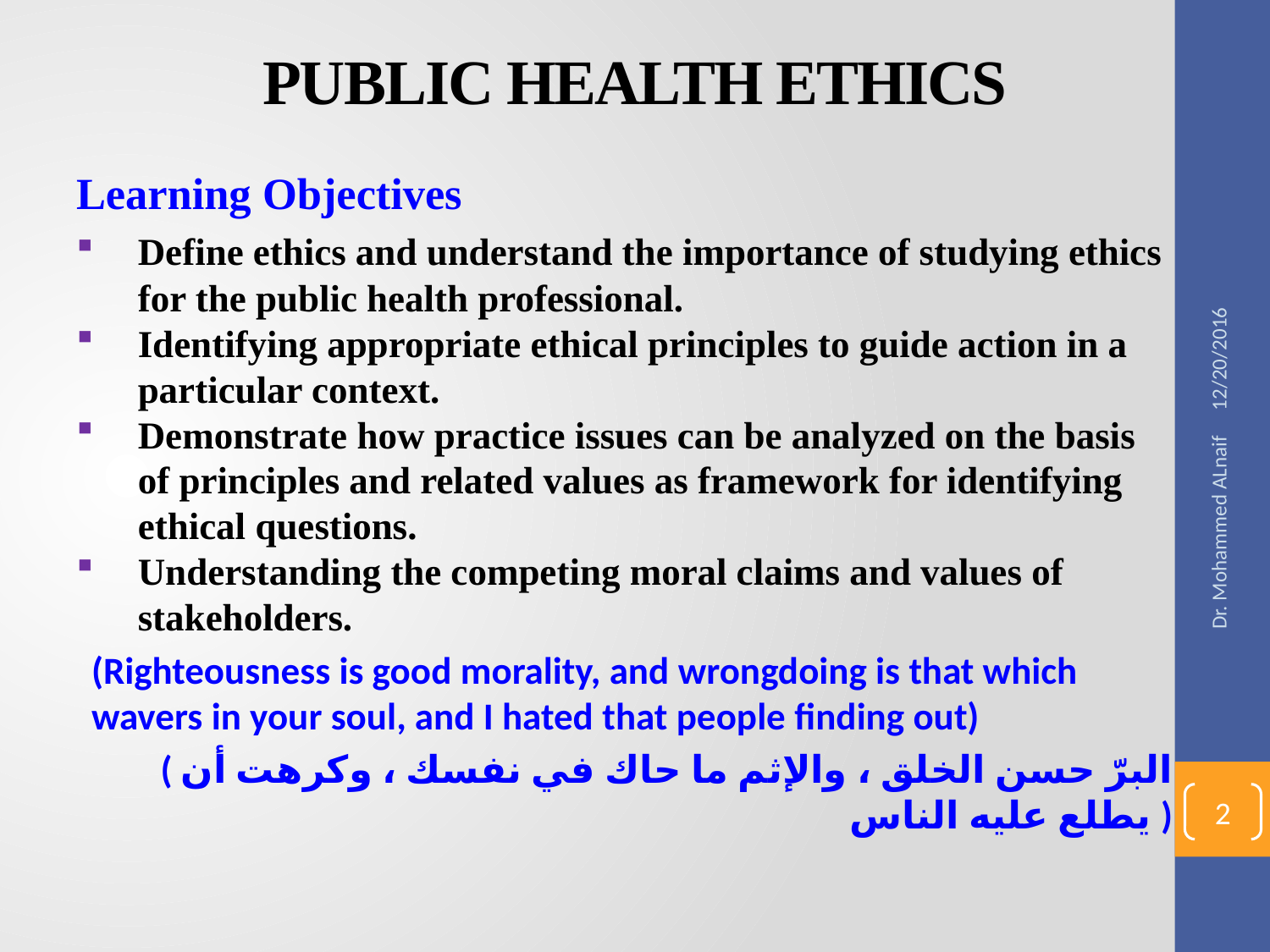

# PUBLIC HEALTH ETHICS
Learning Objectives
Define ethics and understand the importance of studying ethics for the public health professional.
Identifying appropriate ethical principles to guide action in a particular context.
Demonstrate how practice issues can be analyzed on the basis of principles and related values as framework for identifying ethical questions.
Understanding the competing moral claims and values of stakeholders.
(Righteousness is good morality, and wrongdoing is that which wavers in your soul, and I hated that people finding out)
( البرّ حسن الخلق ، والإثم ما حاك في نفسك ، وكرهت أن يطلع عليه الناس )

12/20/2016
Dr. Mohammed ALnaif
2